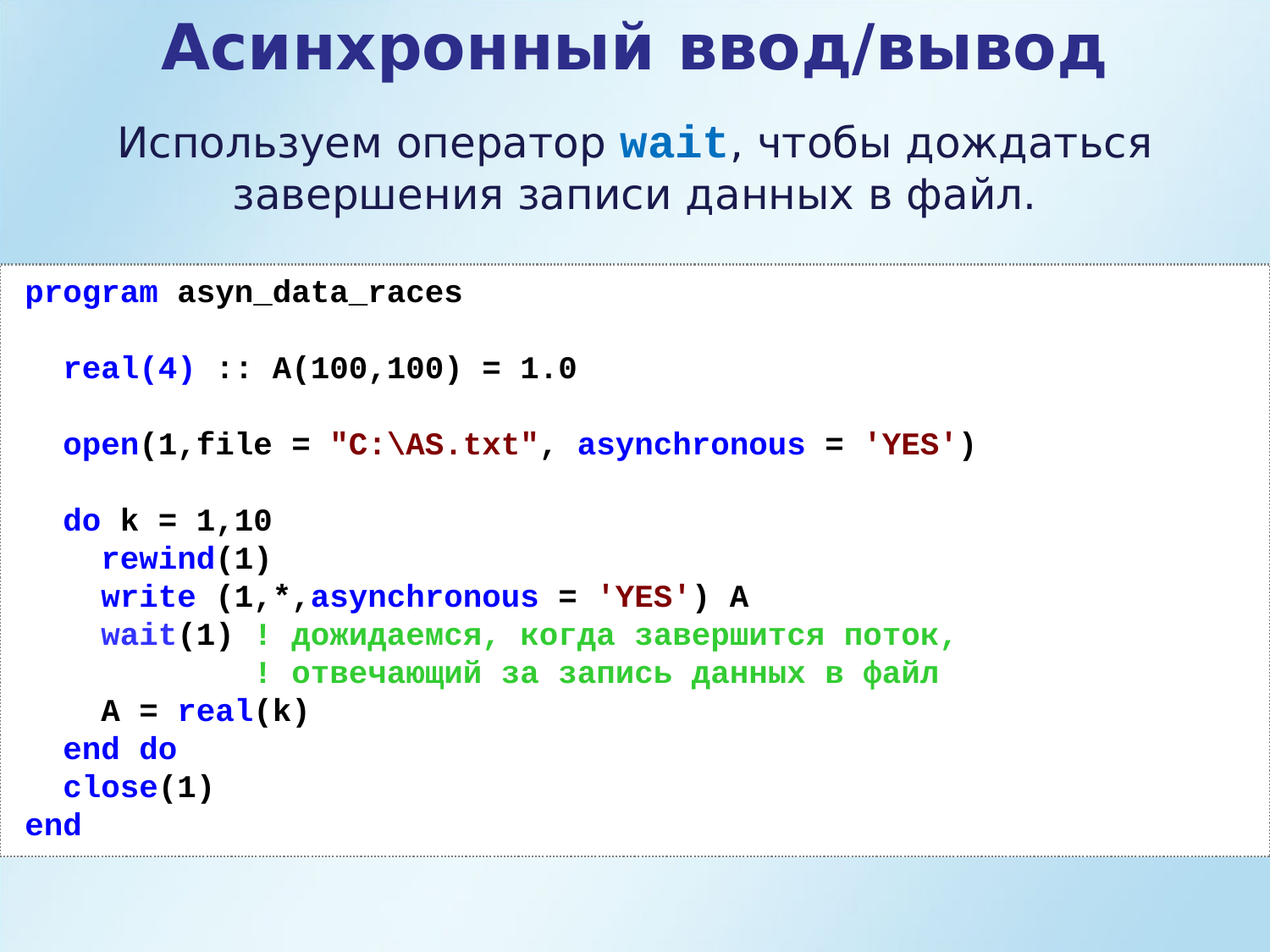

Асинхронный ввод/вывод
Используем оператор wait, чтобы дождаться завершения записи данных в файл.
program asyn_data_races

  real(4) :: A(100,100) = 1.0

  open(1,file = "C:\AS.txt", asynchronous = 'YES')

  do k = 1,10
    rewind(1)
    write (1,*,asynchronous = 'YES') A
    wait(1) ! дожидаемся, когда завершится поток,
            ! отвечающий за запись данных в файл
    A = real(k)
  end do
  close(1)
end